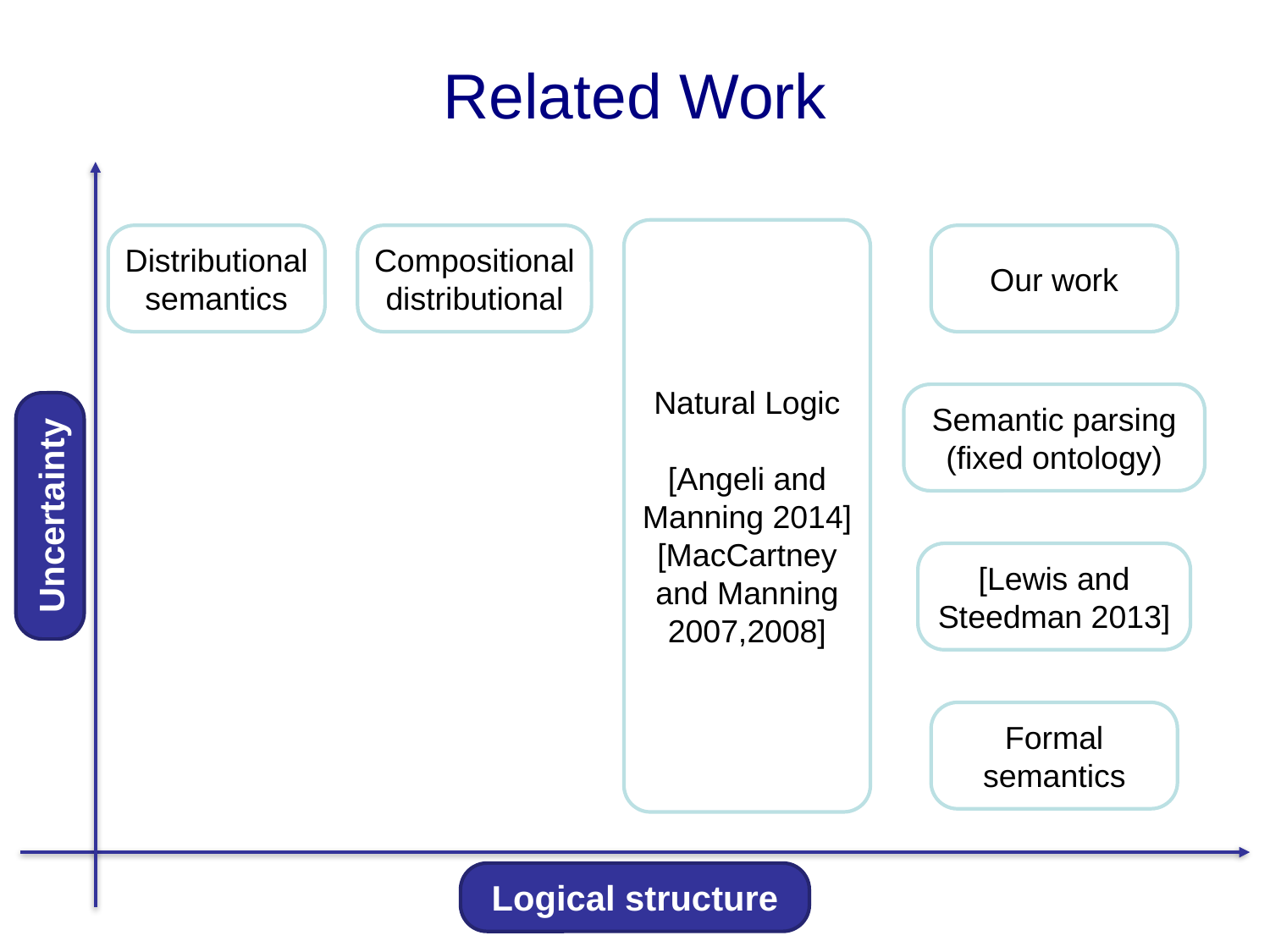

# Related Work

Natural Logic

[Angeli and Manning 2014]
[MacCartney and Manning 2007,2008]
Distributional semantics
Compositional distributional
Our work
Semantic parsing
(fixed ontology)
Uncertainty
[Lewis and Steedman 2013]
Formal semantics

Logical structure
9